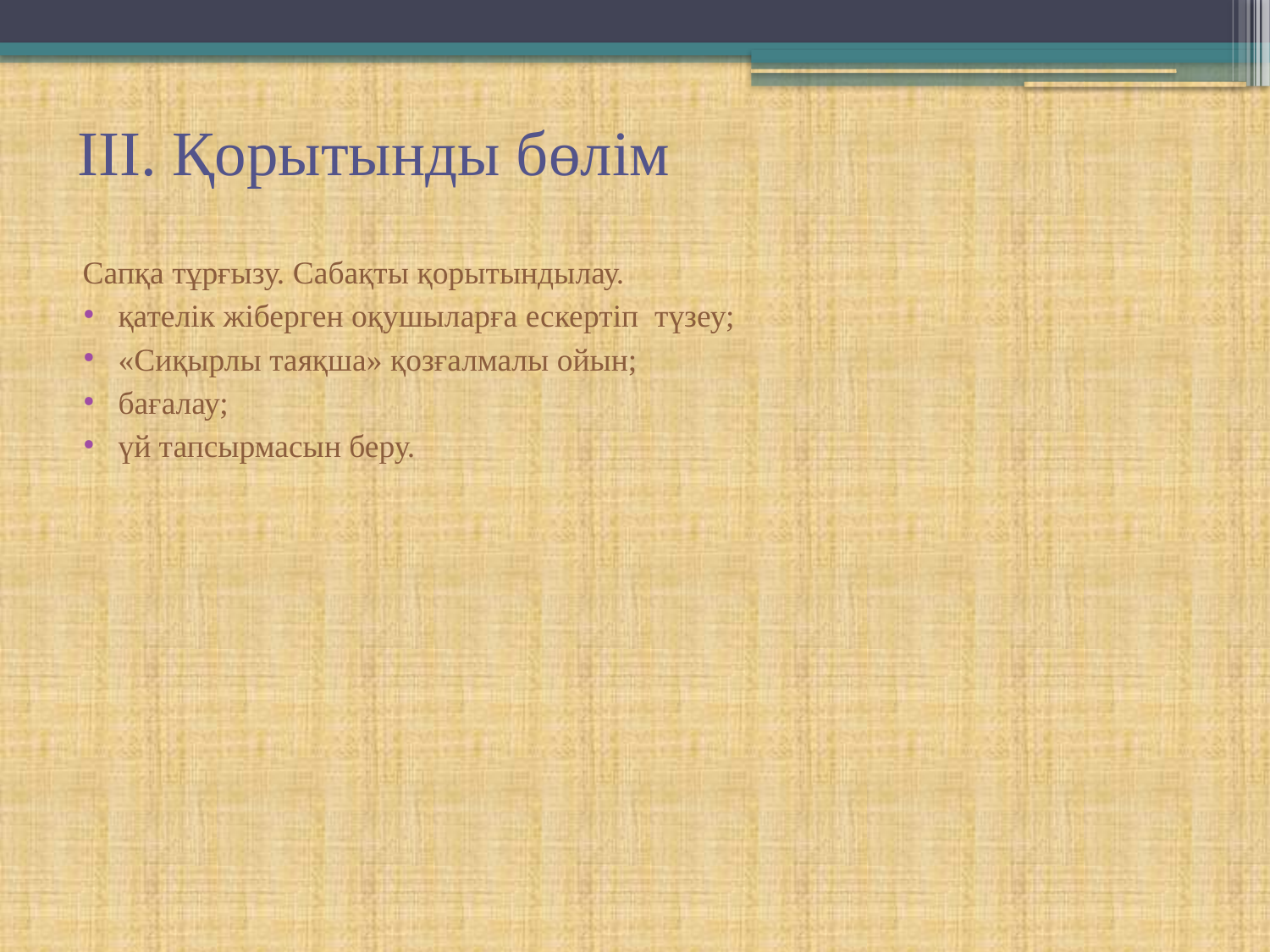

# ІІІ. Қорытынды бөлім
Сапқа тұрғызу. Сабақты қорытындылау.
қателік жіберген оқушыларға ескертіп  түзеу;
«Сиқырлы таяқша» қозғалмалы ойын;
бағалау;
үй тапсырмасын беру.